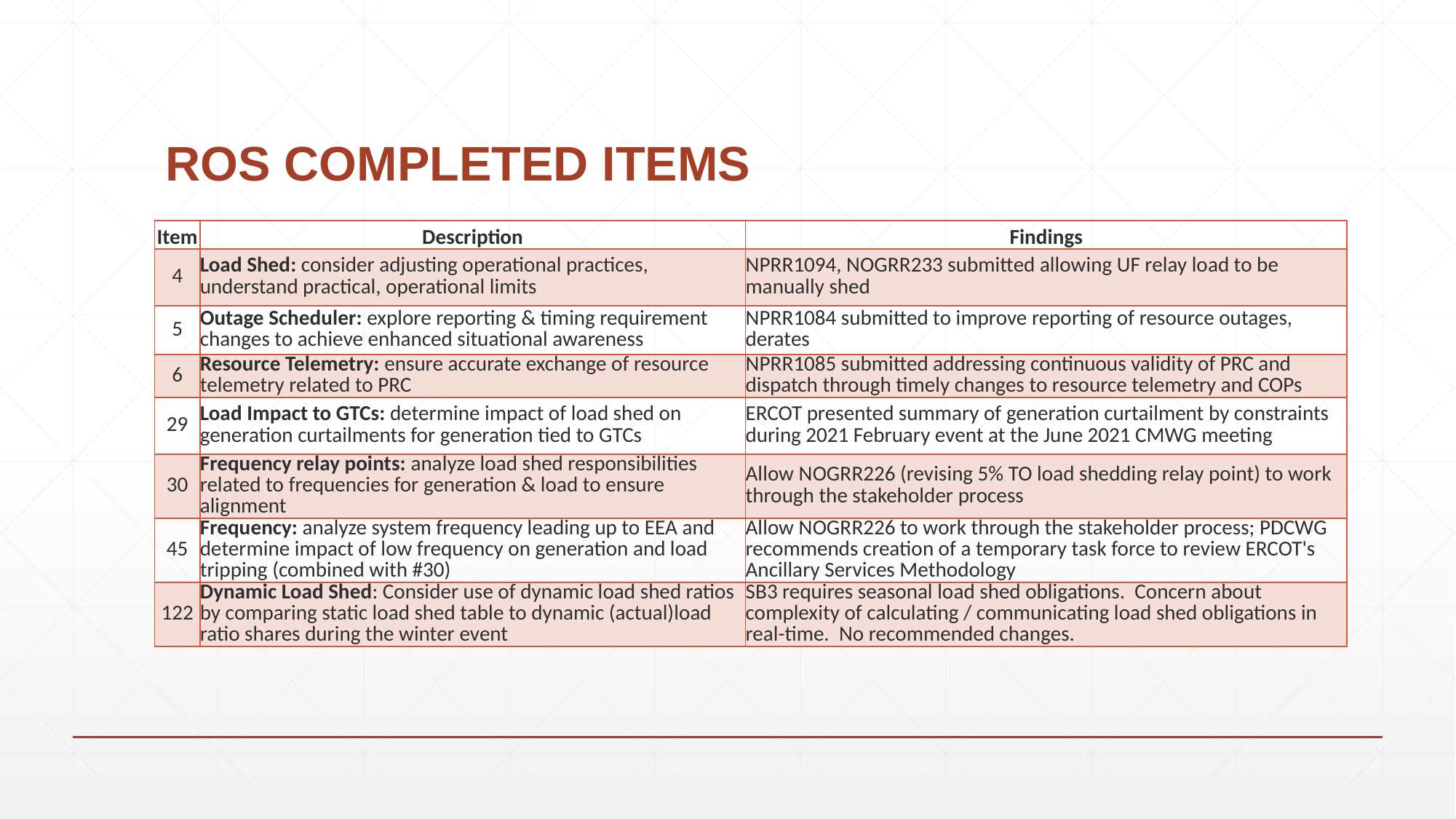

# ROS COMPLETED ITEMS
| Item | Description | Findings |
| --- | --- | --- |
| 4 | Load Shed: consider adjusting operational practices, understand practical, operational limits | NPRR1094, NOGRR233 submitted allowing UF relay load to be manually shed |
| 5 | Outage Scheduler: explore reporting & timing requirement changes to achieve enhanced situational awareness | NPRR1084 submitted to improve reporting of resource outages, derates |
| 6 | Resource Telemetry: ensure accurate exchange of resource telemetry related to PRC | NPRR1085 submitted addressing continuous validity of PRC and dispatch through timely changes to resource telemetry and COPs |
| 29 | Load Impact to GTCs: determine impact of load shed on generation curtailments for generation tied to GTCs | ERCOT presented summary of generation curtailment by constraints during 2021 February event at the June 2021 CMWG meeting |
| 30 | Frequency relay points: analyze load shed responsibilities related to frequencies for generation & load to ensure alignment | Allow NOGRR226 (revising 5% TO load shedding relay point) to work through the stakeholder process |
| 45 | Frequency: analyze system frequency leading up to EEA and determine impact of low frequency on generation and load tripping (combined with #30) | Allow NOGRR226 to work through the stakeholder process; PDCWG recommends creation of a temporary task force to review ERCOT's Ancillary Services Methodology |
| 122 | Dynamic Load Shed: Consider use of dynamic load shed ratios by comparing static load shed table to dynamic (actual)load ratio shares during the winter event | SB3 requires seasonal load shed obligations. Concern about complexity of calculating / communicating load shed obligations in real-time. No recommended changes. |